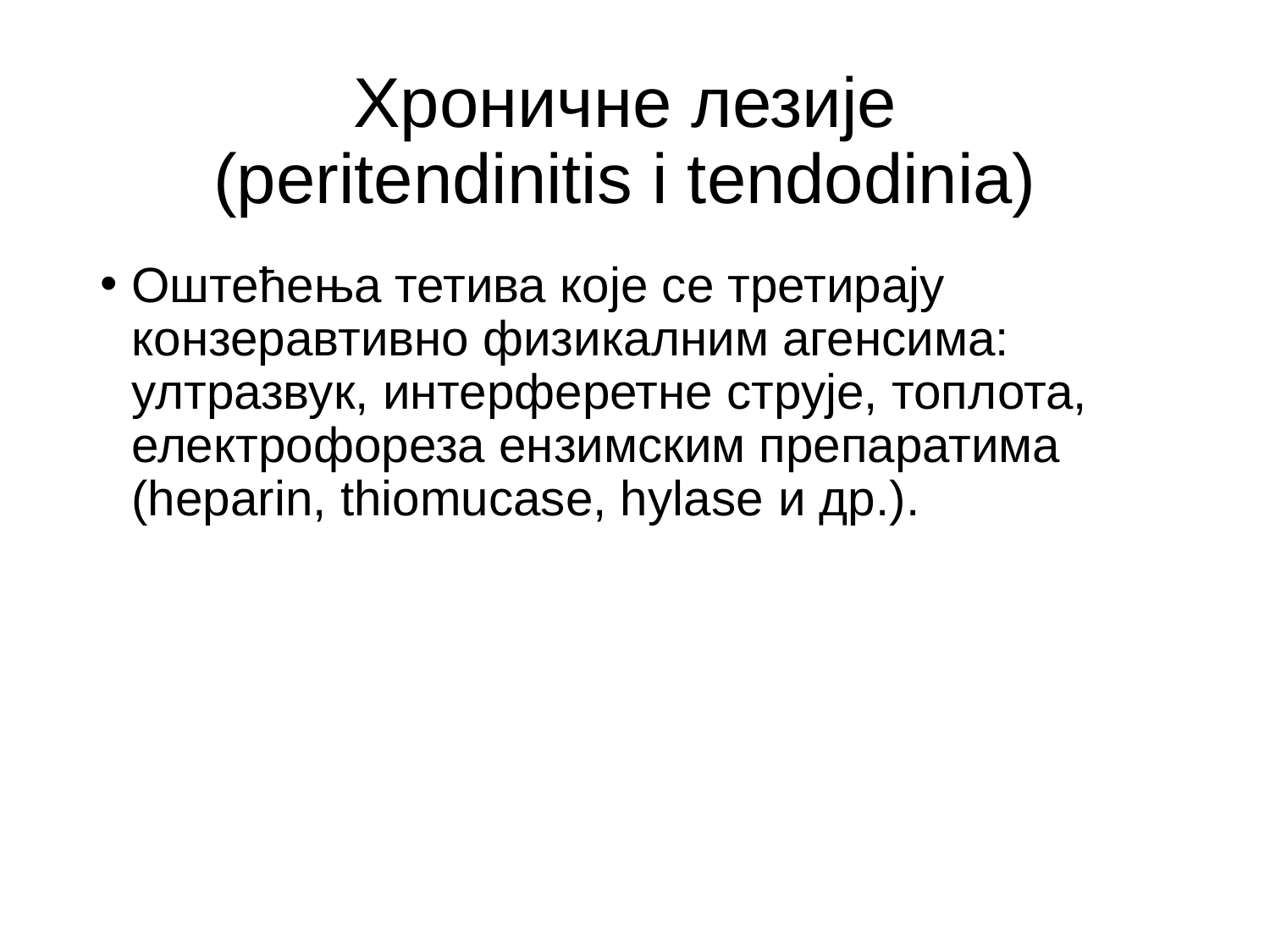

# Хроничне лезије (peritendinitis i tendodinia)
Оштећења тетива које се третирају конзеравтивно физикалним агенсима: ултразвук, интерферетне струје, топлота, електрофореза ензимским препаратима (heparin, thiomucase, hylase и др.).